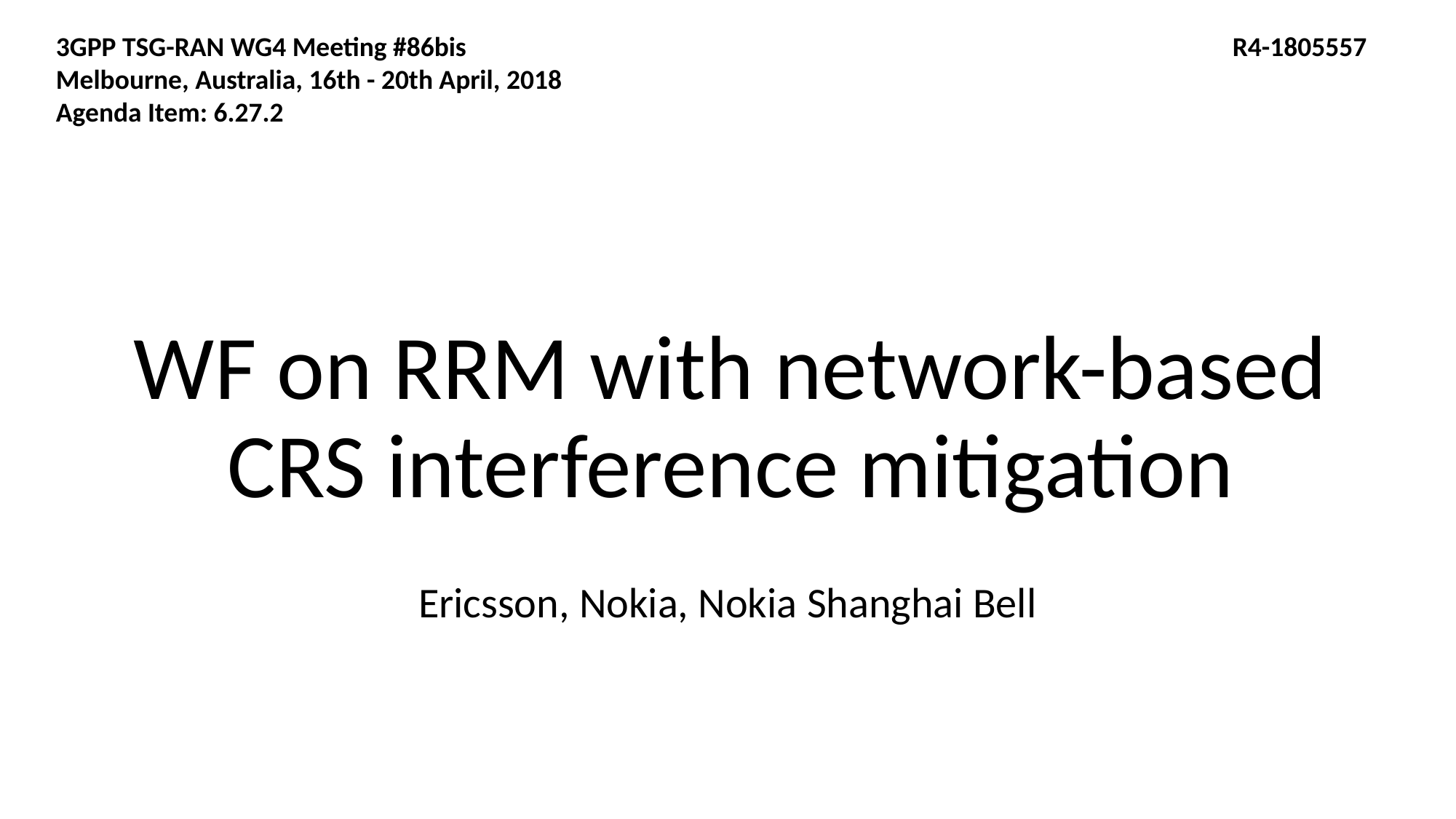

3GPP TSG-RAN WG4 Meeting #86bis	                                                                                                                        R4-1805557
Melbourne, Australia, 16th - 20th April, 2018
Agenda Item: 6.27.2
# WF on RRM with network-based CRS interference mitigation
Ericsson, Nokia, Nokia Shanghai Bell